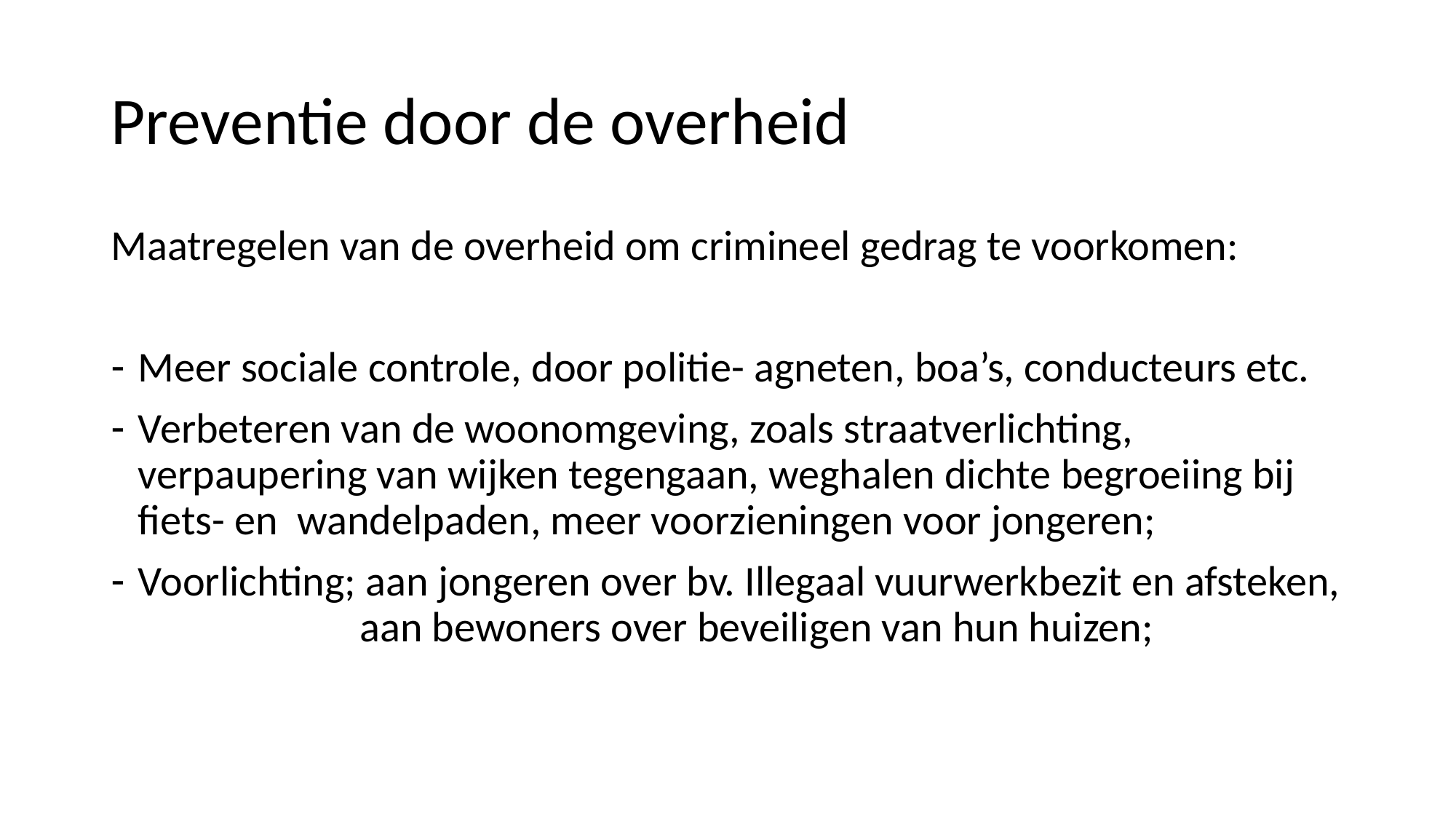

# Preventie door de overheid
Maatregelen van de overheid om crimineel gedrag te voorkomen:

Meer sociale controle, door politie- agneten, boa’s, conducteurs etc.
Verbeteren van de woonomgeving, zoals straatverlichting, verpaupering van wijken tegengaan, weghalen dichte begroeiing bij fiets- en  wandelpaden, meer voorzieningen voor jongeren;
Voorlichting; aan jongeren over bv. Illegaal vuurwerkbezit en afsteken,
                       aan bewoners over beveiligen van hun huizen;